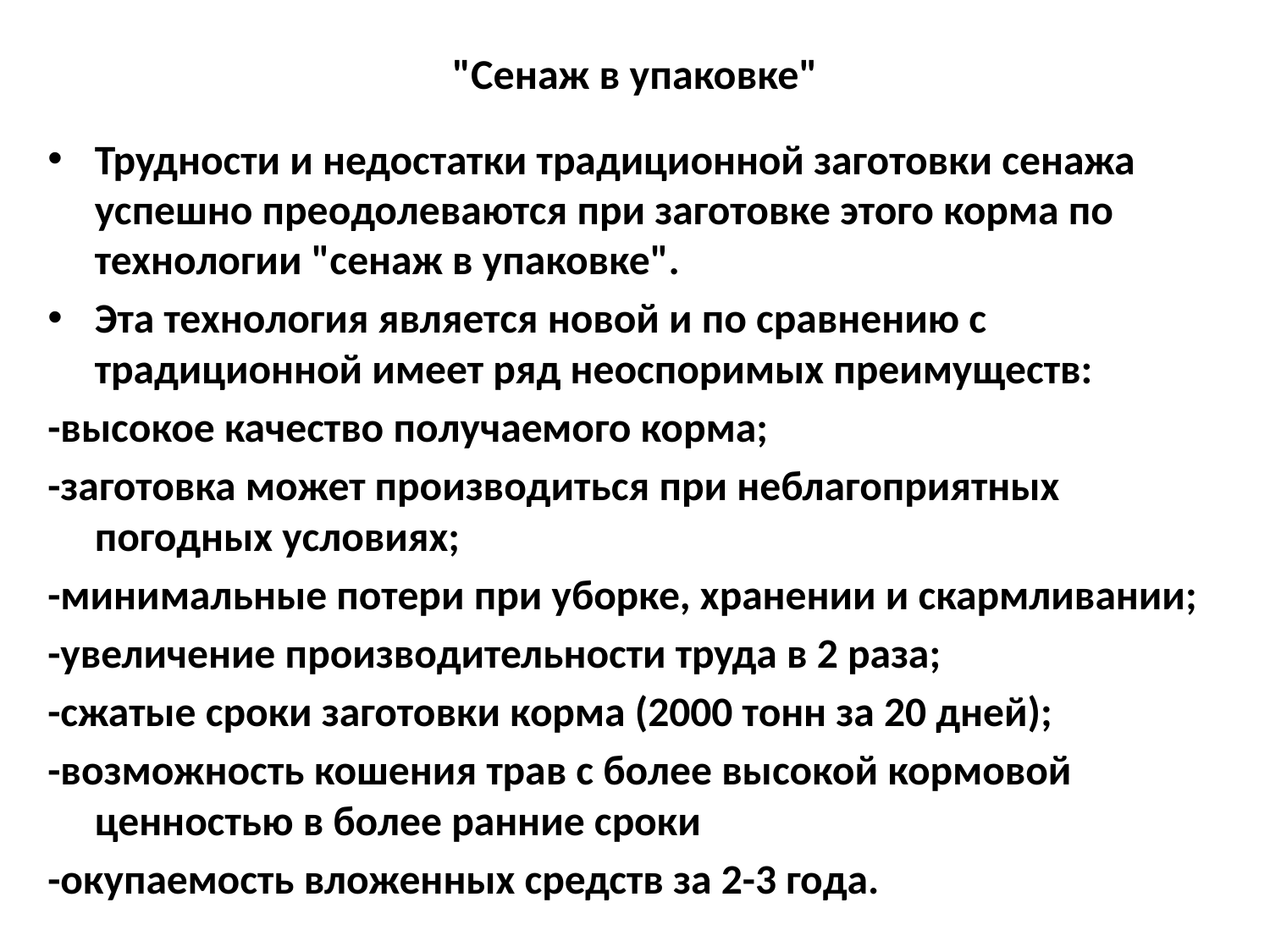

# "Сенаж в упаковке"
Трудности и недостатки традиционной заготовки сенажа успешно преодолеваются при заготовке этого корма по технологии "сенаж в упаковке".
Эта технология является новой и по сравнению с традиционной имеет ряд неоспоримых преимуществ:
-высокое качество получаемого корма;
-заготовка может производиться при неблагоприятных погодных условиях;
-минимальные потери при уборке, хранении и скармливании;
-увеличение производительности труда в 2 раза;
-сжатые сроки заготовки корма (2000 тонн за 20 дней);
-возможность кошения трав с более высокой кормовой ценностью в более ранние сроки
-окупаемость вложенных средств за 2-3 года.